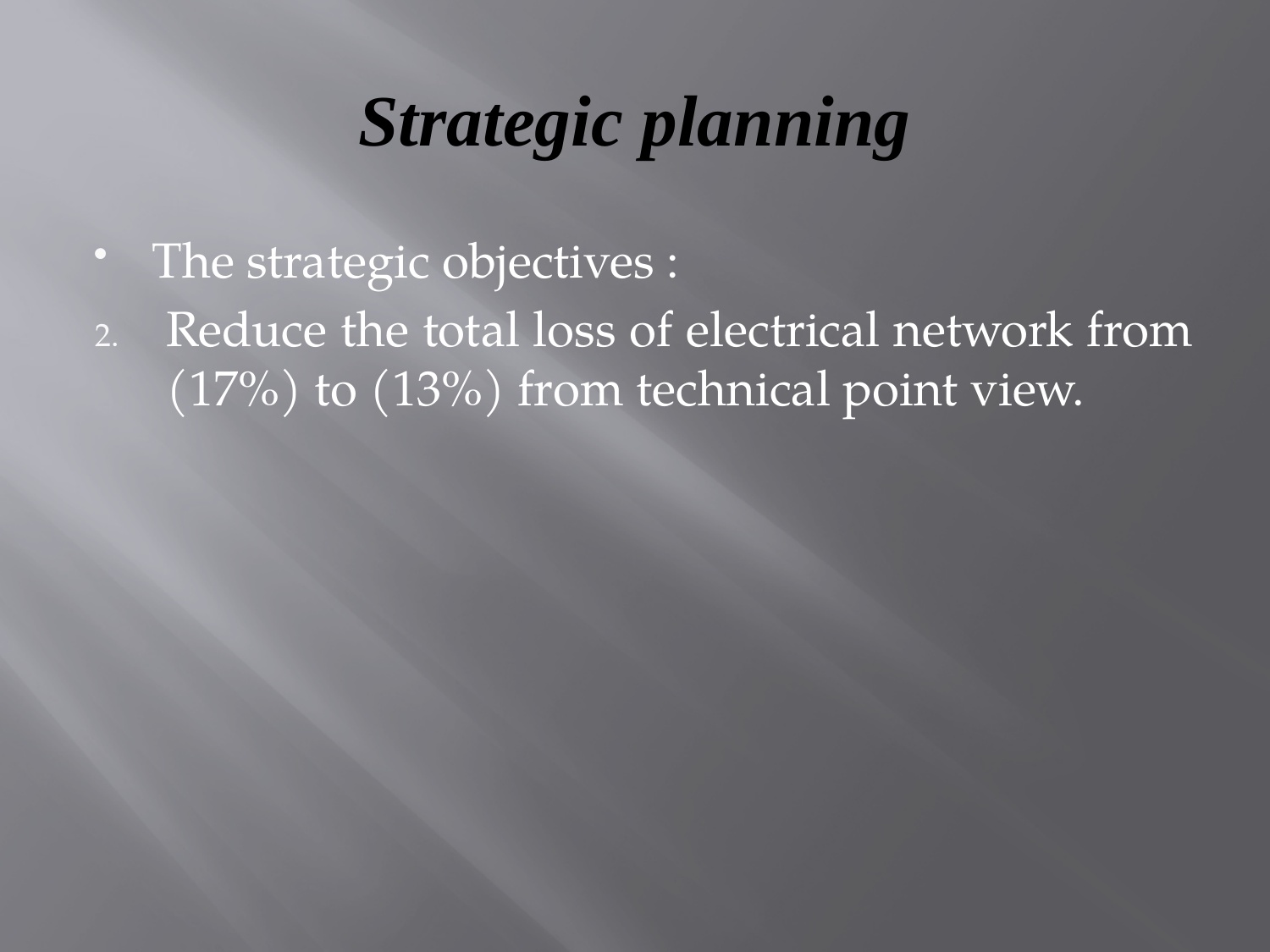

# Strategic planning
The strategic objectives :
Reduce the total loss of electrical network from (17%) to (13%) from technical point view.